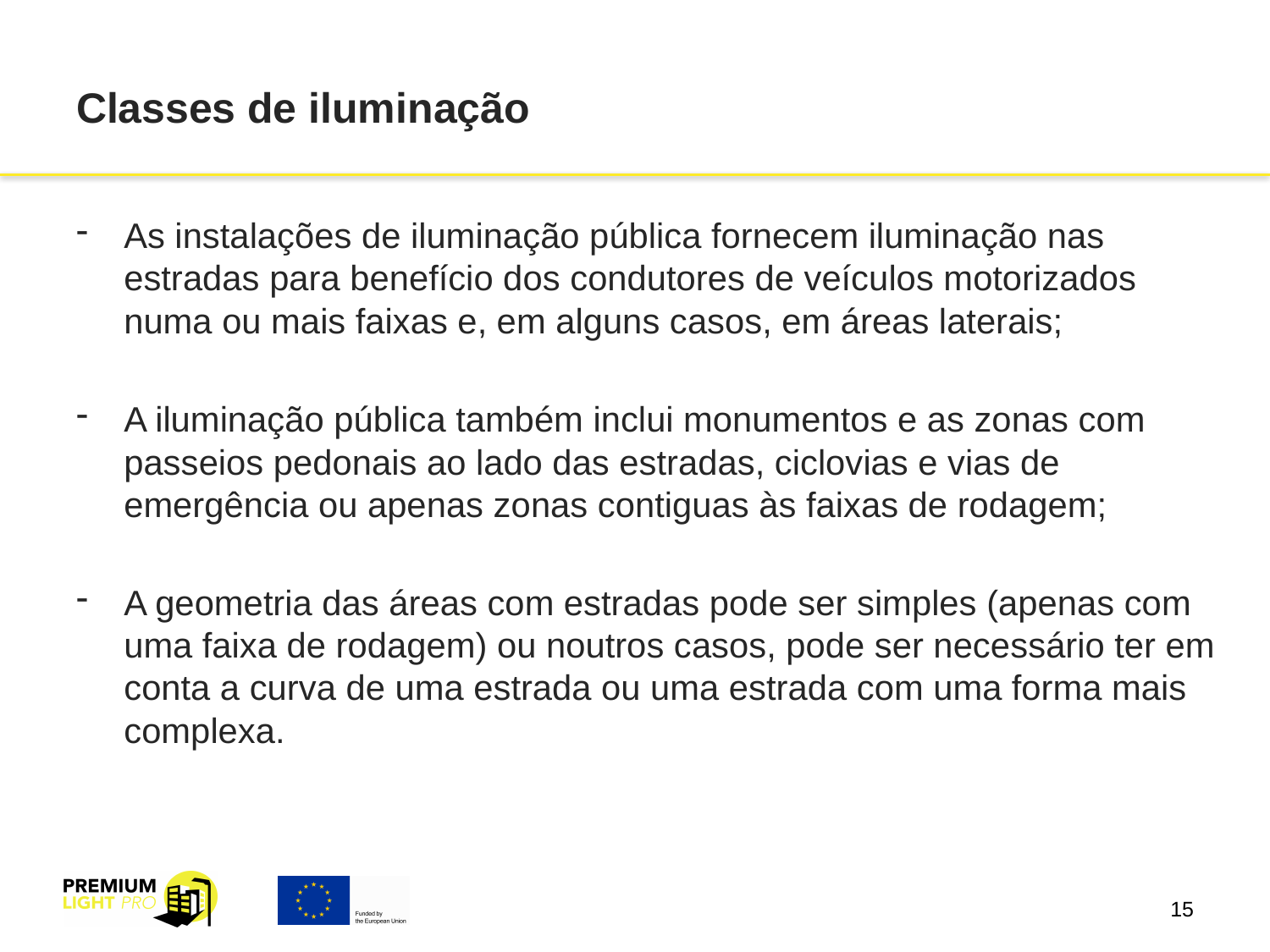

# Classes de iluminação
As instalações de iluminação pública fornecem iluminação nas estradas para benefício dos condutores de veículos motorizados numa ou mais faixas e, em alguns casos, em áreas laterais;

A iluminação pública também inclui monumentos e as zonas com passeios pedonais ao lado das estradas, ciclovias e vias de emergência ou apenas zonas contiguas às faixas de rodagem;

A geometria das áreas com estradas pode ser simples (apenas com uma faixa de rodagem) ou noutros casos, pode ser necessário ter em conta a curva de uma estrada ou uma estrada com uma forma mais complexa.